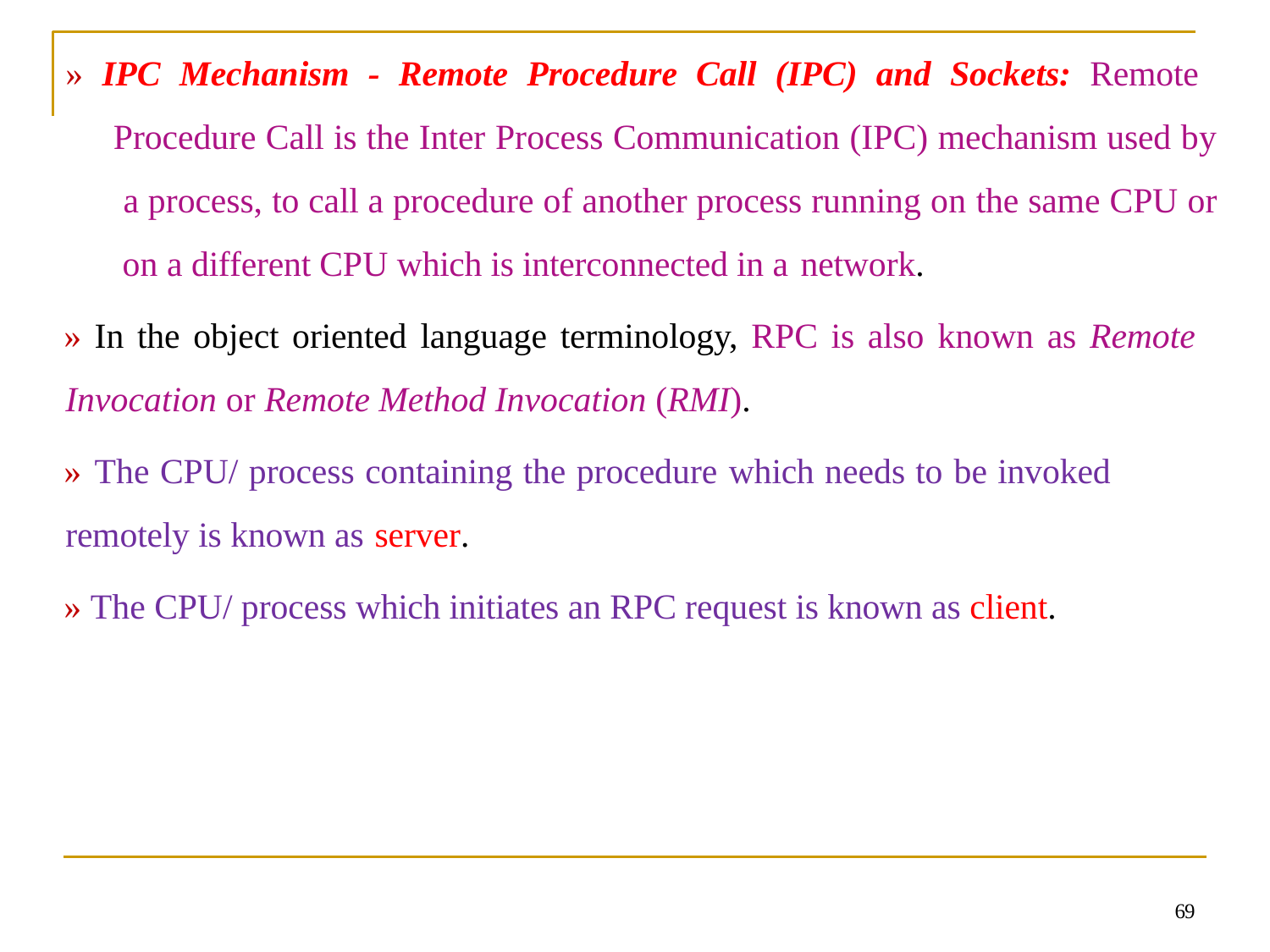

» IPC Mechanism - Remote Procedure Call (IPC) and Sockets: Remote  Procedure Call is the Inter Process Communication (IPC) mechanism used by  a process, to call a procedure of another process running on the same CPU or  on a different CPU which is interconnected in a network.
» In the object oriented language terminology, RPC is also known as Remote
Invocation or Remote Method Invocation (RMI).
» The CPU/ process containing the procedure which needs to be invoked
remotely is known as server.
» The CPU/ process which initiates an RPC request is known as client.
69